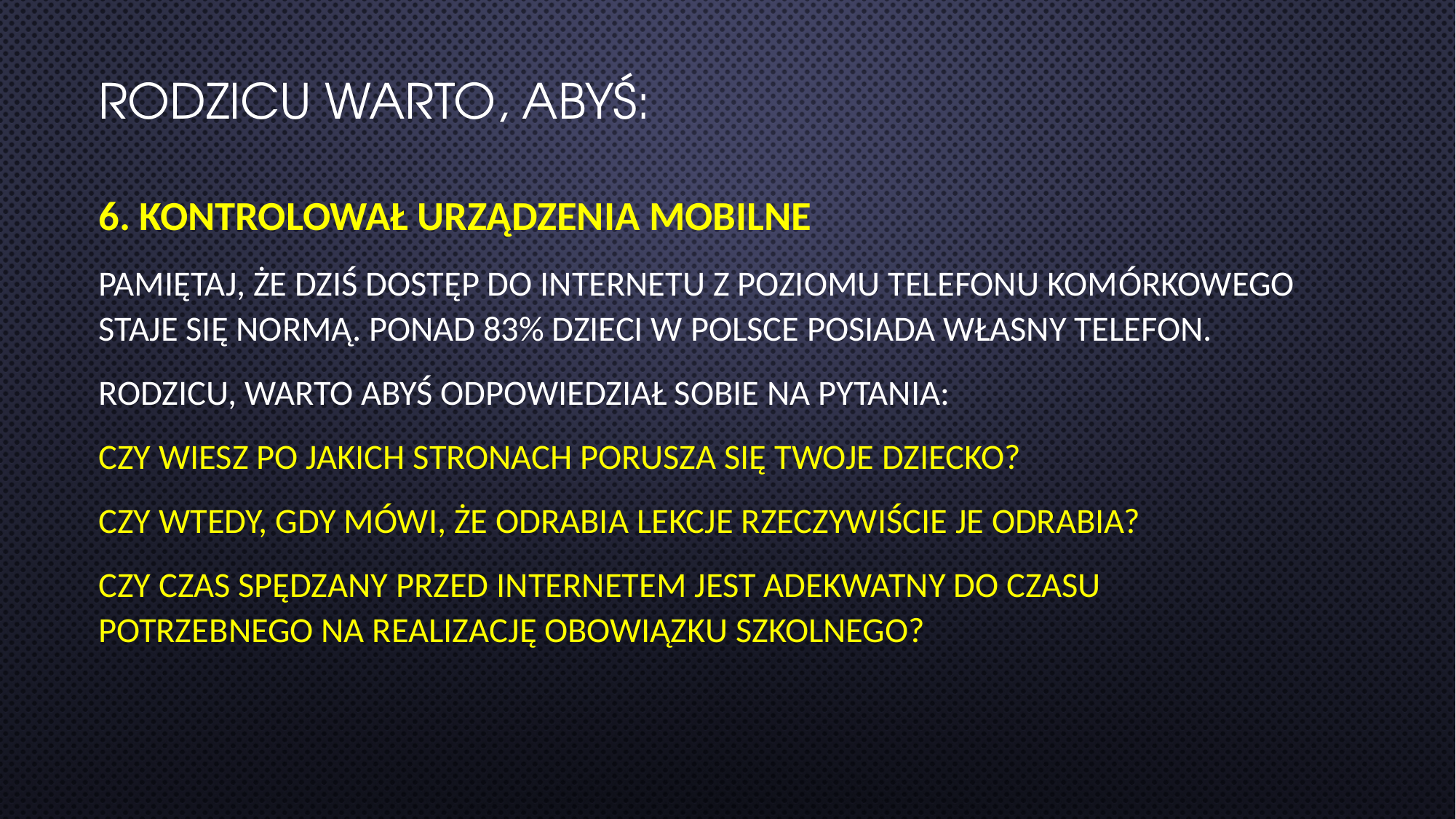

# Rodzicu warto, abyś:
6. Kontrolował urządzenia mobilne
pamiętaj, że dziś dostęp do internetu z poziomu telefonu komórkowego staje się normą. Ponad 83% dzieci w Polsce posiada własny telefon.
Rodzicu, warto abyś odpowiedział sobie na pytania:
czy wiesz po jakich stronach porusza się Twoje dziecko?
Czy wtedy, gdy mówi, że odrabia lekcje rzeczywiście je odrabia?
Czy czas spędzany przed internetem jest adekwatny do czasu potrzebnego na realizację obowiązku szkolnego?